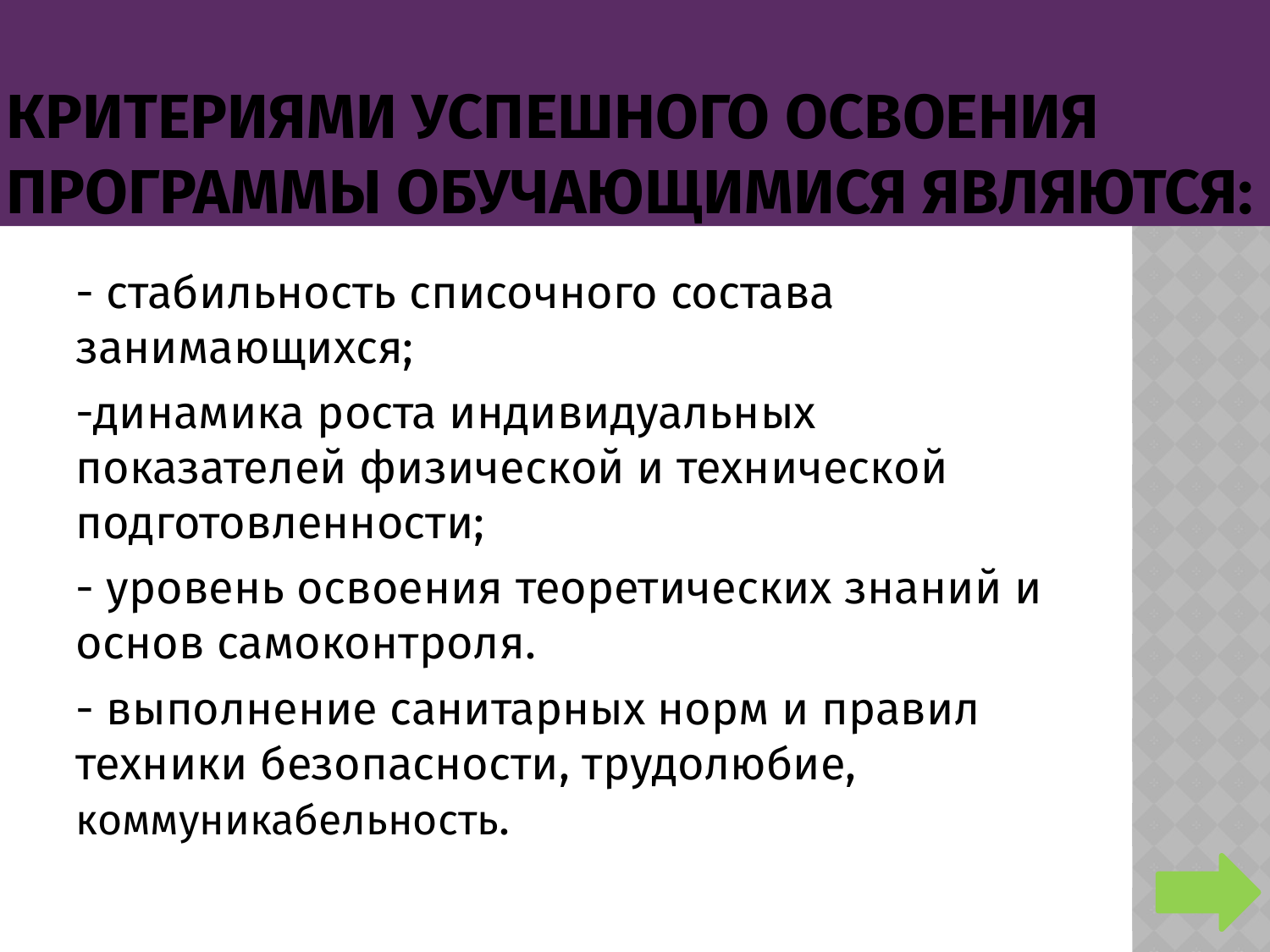

# Критериями успешного освоения программы обучающимися являются:
- стабильность списочного состава занимающихся;
-динамика роста индивидуальных показателей физической и технической подготовленности;
- уровень освоения теоретических знаний и основ самоконтроля.
- выполнение санитарных норм и правил техники безопасности, трудолюбие, коммуникабельность.